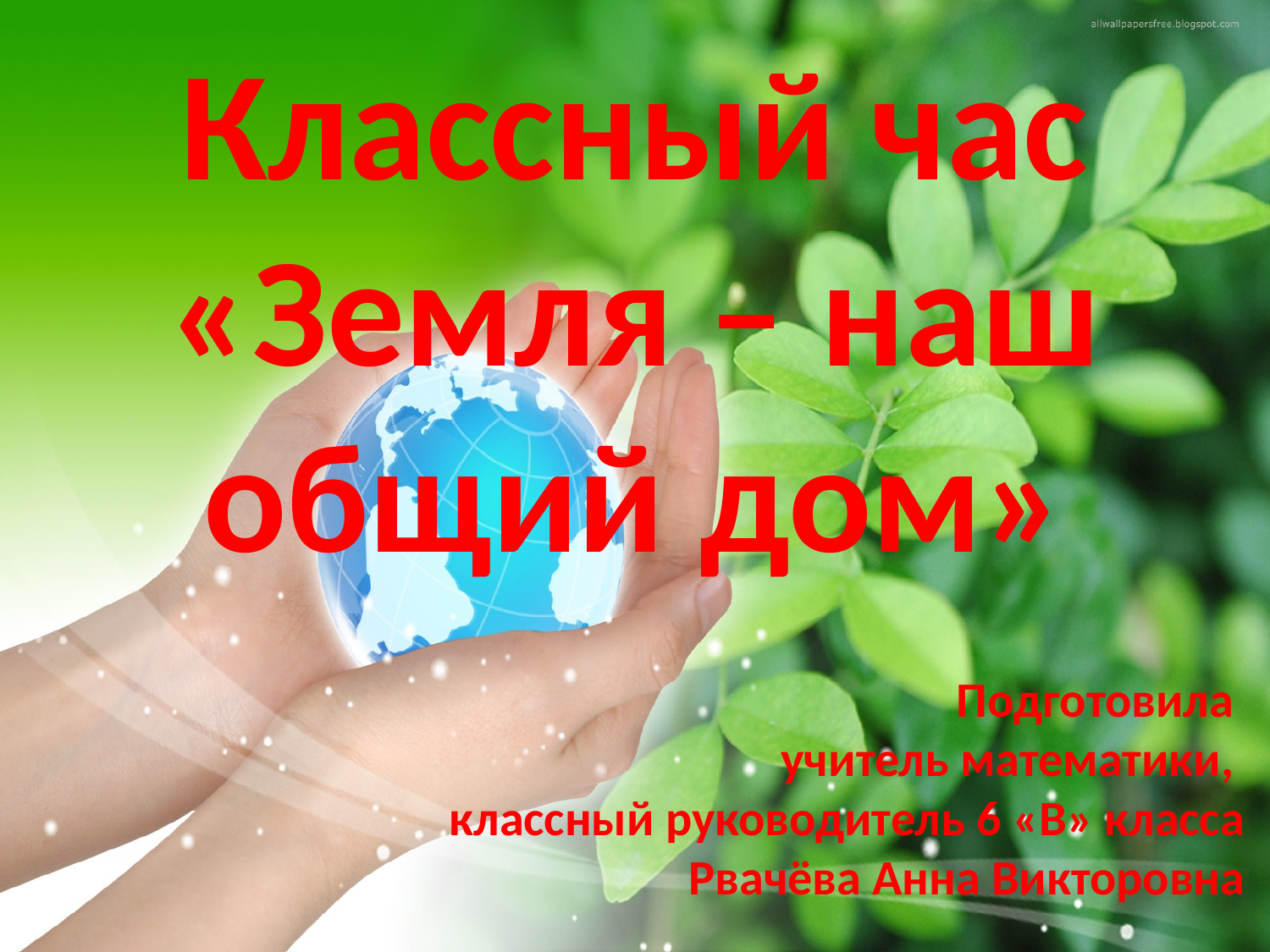

Классный час
«Земля – наш общий дом»

Подготовила
учитель математики,
классный руководитель 6 «В» класса
Рвачёва Анна Викторовна